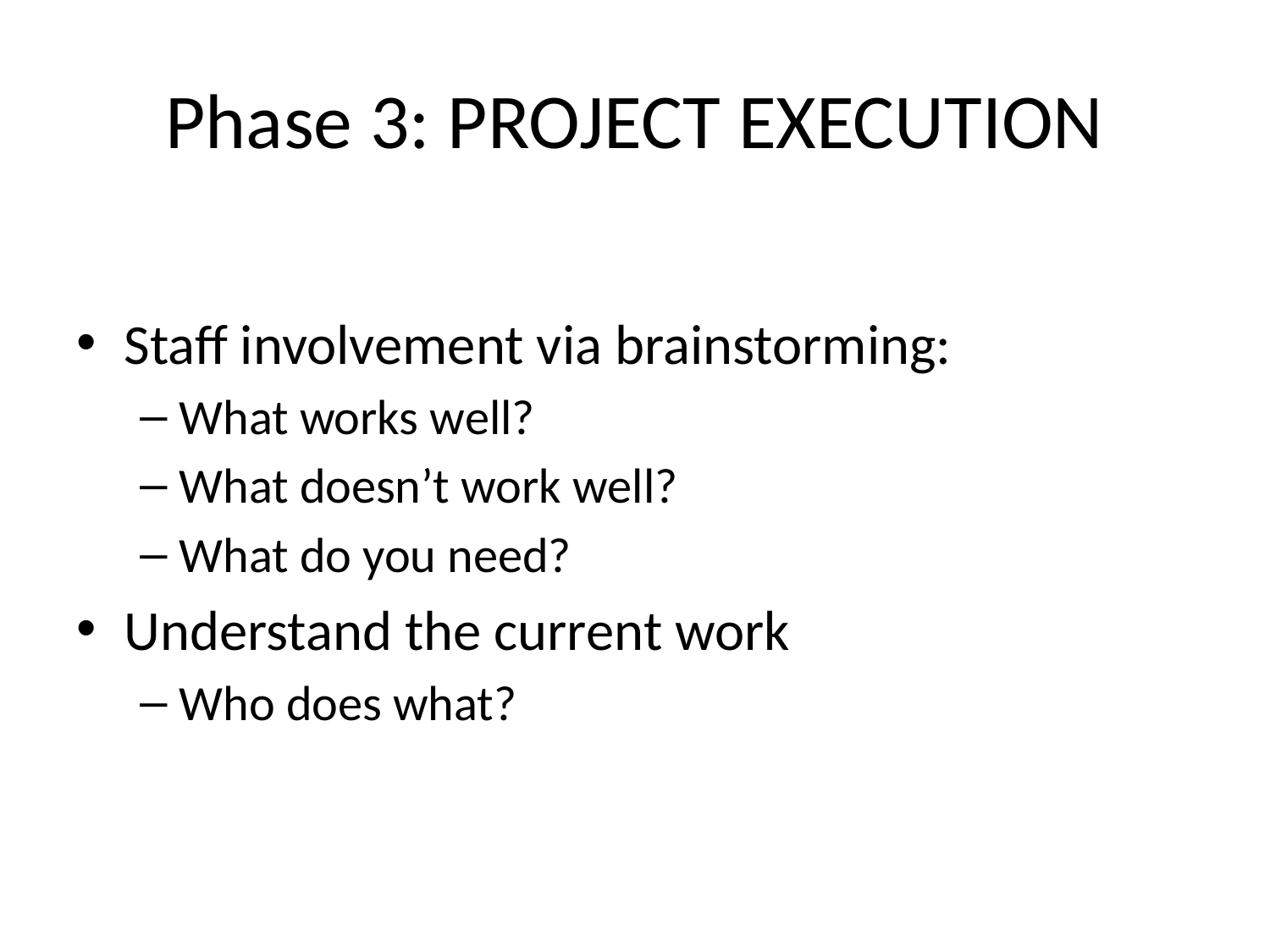

# Phase 3: PROJECT EXECUTION

Staff involvement via brainstorming:
What works well?
What doesn’t work well?
What do you need?
Understand the current work
Who does what?